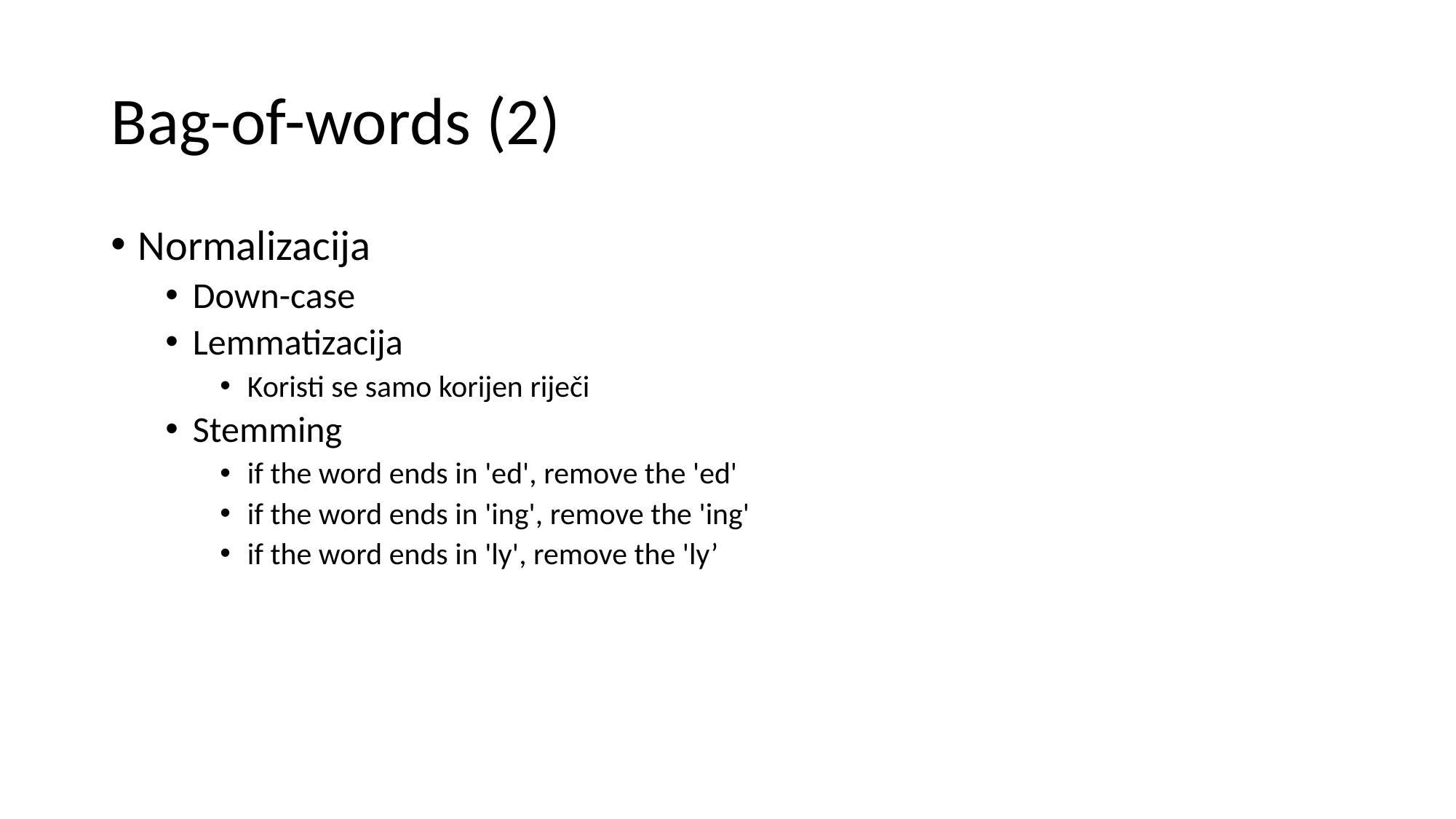

# Bag-of-words (2)
Normalizacija
Down-case
Lemmatizacija
Koristi se samo korijen riječi
Stemming
if the word ends in 'ed', remove the 'ed'
if the word ends in 'ing', remove the 'ing'
if the word ends in 'ly', remove the 'ly’